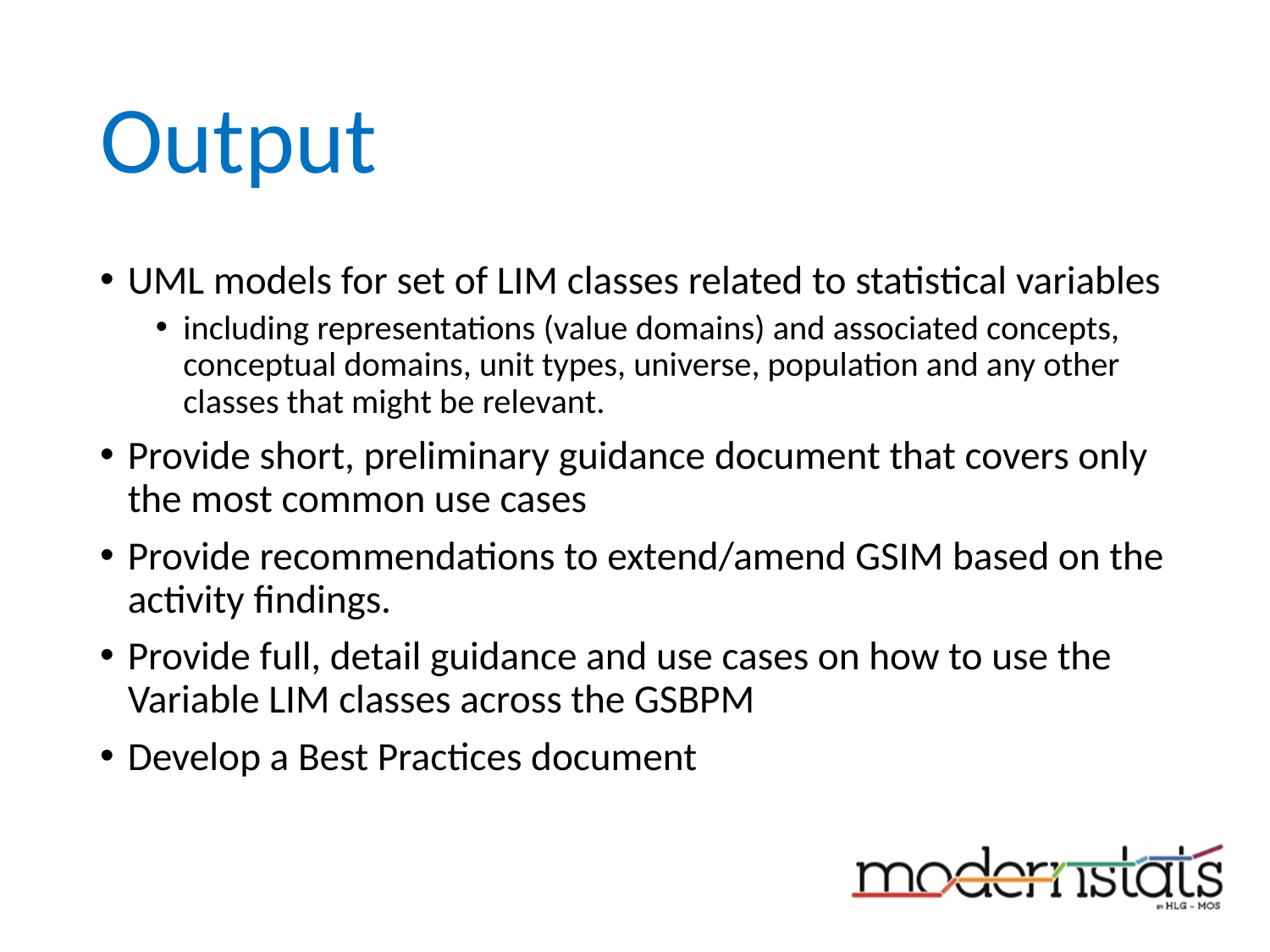

# Output
UML models for set of LIM classes related to statistical variables
including representations (value domains) and associated concepts, conceptual domains, unit types, universe, population and any other classes that might be relevant.
Provide short, preliminary guidance document that covers only the most common use cases
Provide recommendations to extend/amend GSIM based on the activity findings.
Provide full, detail guidance and use cases on how to use the Variable LIM classes across the GSBPM
Develop a Best Practices document